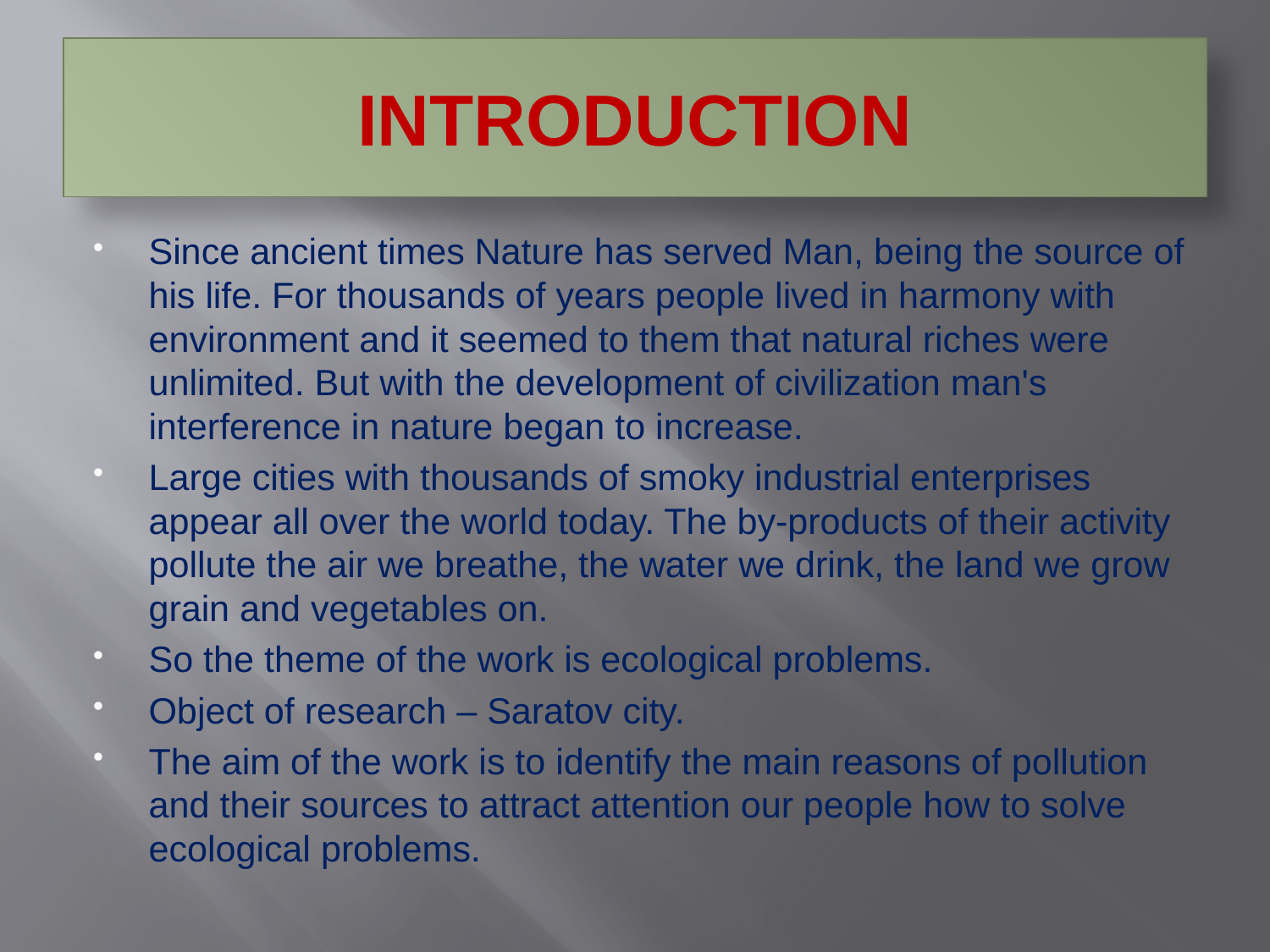

# INTRODUCTION
Since ancient times Nature has served Man, being the source of his life. For thousands of years people lived in harmony with environment and it seemed to them that natural riches were unlimited. But with the development of civilization man's interference in nature began to increase.
Large cities with thousands of smoky industrial enterprises appear all over the world today. The by-products of their activity pollute the air we breathe, the water we drink, the land we grow grain and vegetables on.
So the theme of the work is ecological problems.
Object of research – Saratov city.
The aim of the work is to identify the main reasons of pollution and their sources to attract attention our people how to solve ecological problems.